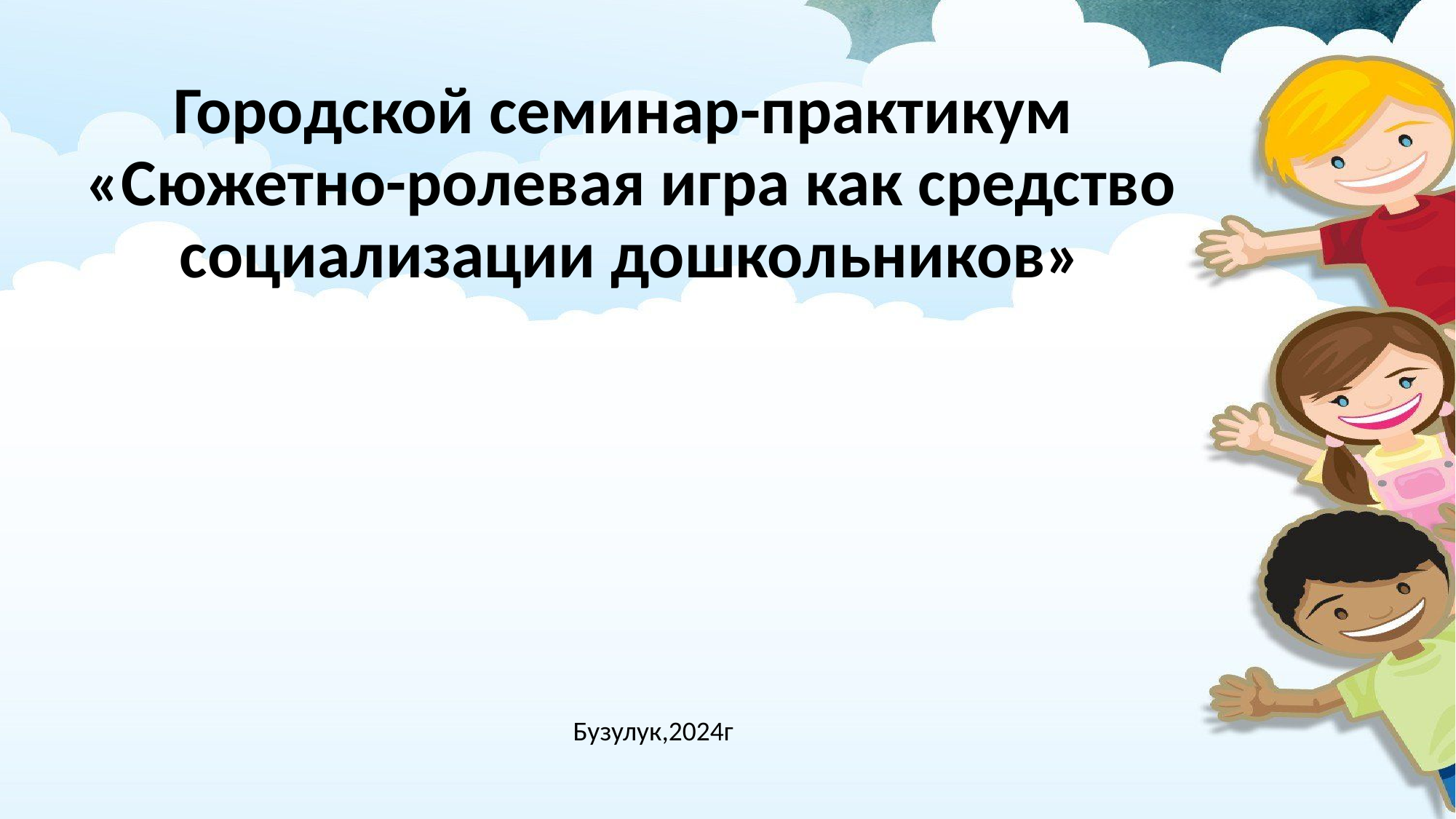

# Городской семинар-практикум «Сюжетно-ролевая игра как средство социализации дошкольников»
Бузулук,2024г